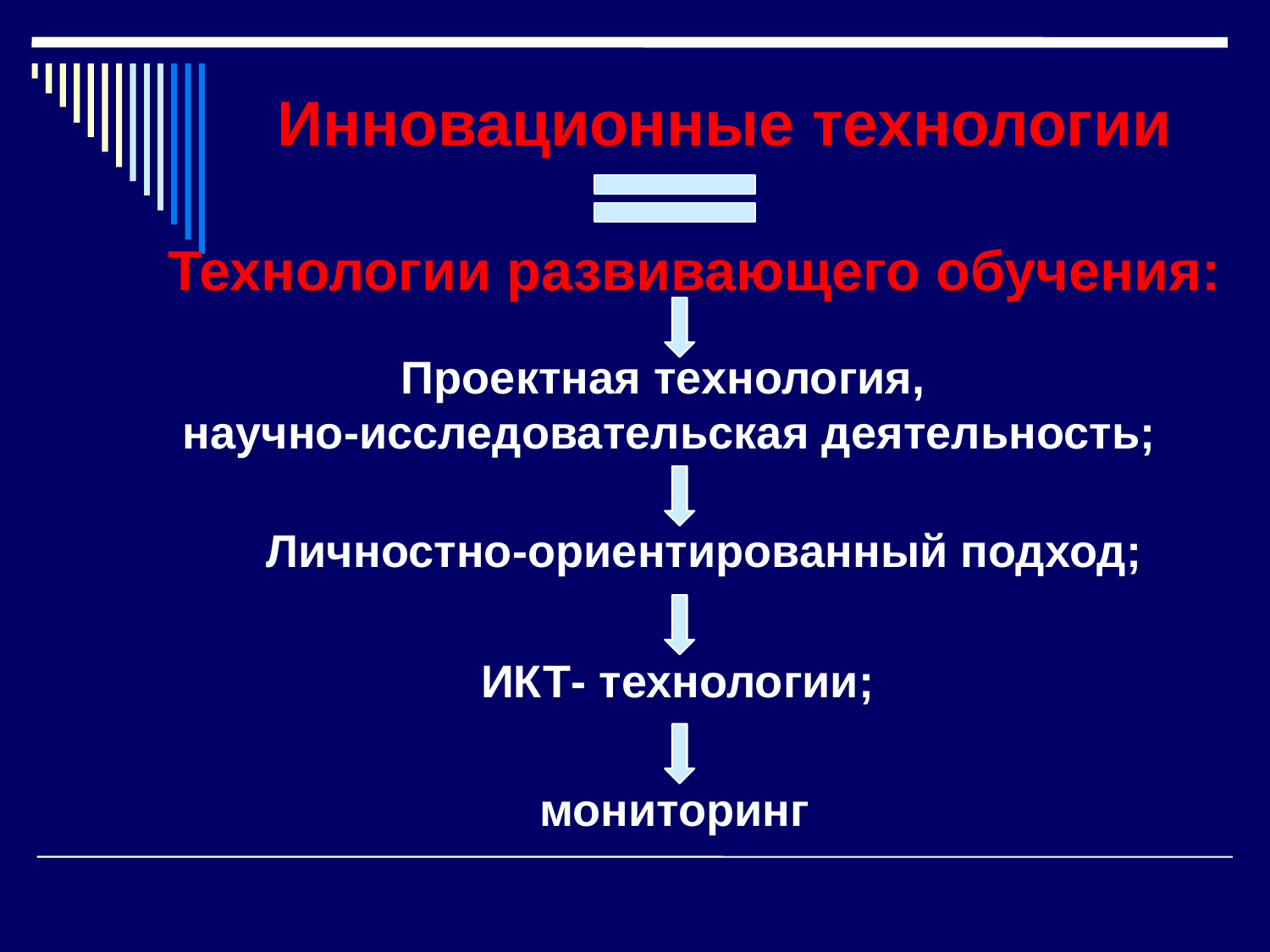

Инновационные технологии

Технологии развивающего обучения:

Проектная технология,
научно-исследовательская деятельность;

Личностно-ориентированный подход;

ИКТ- технологии;

мониторинг